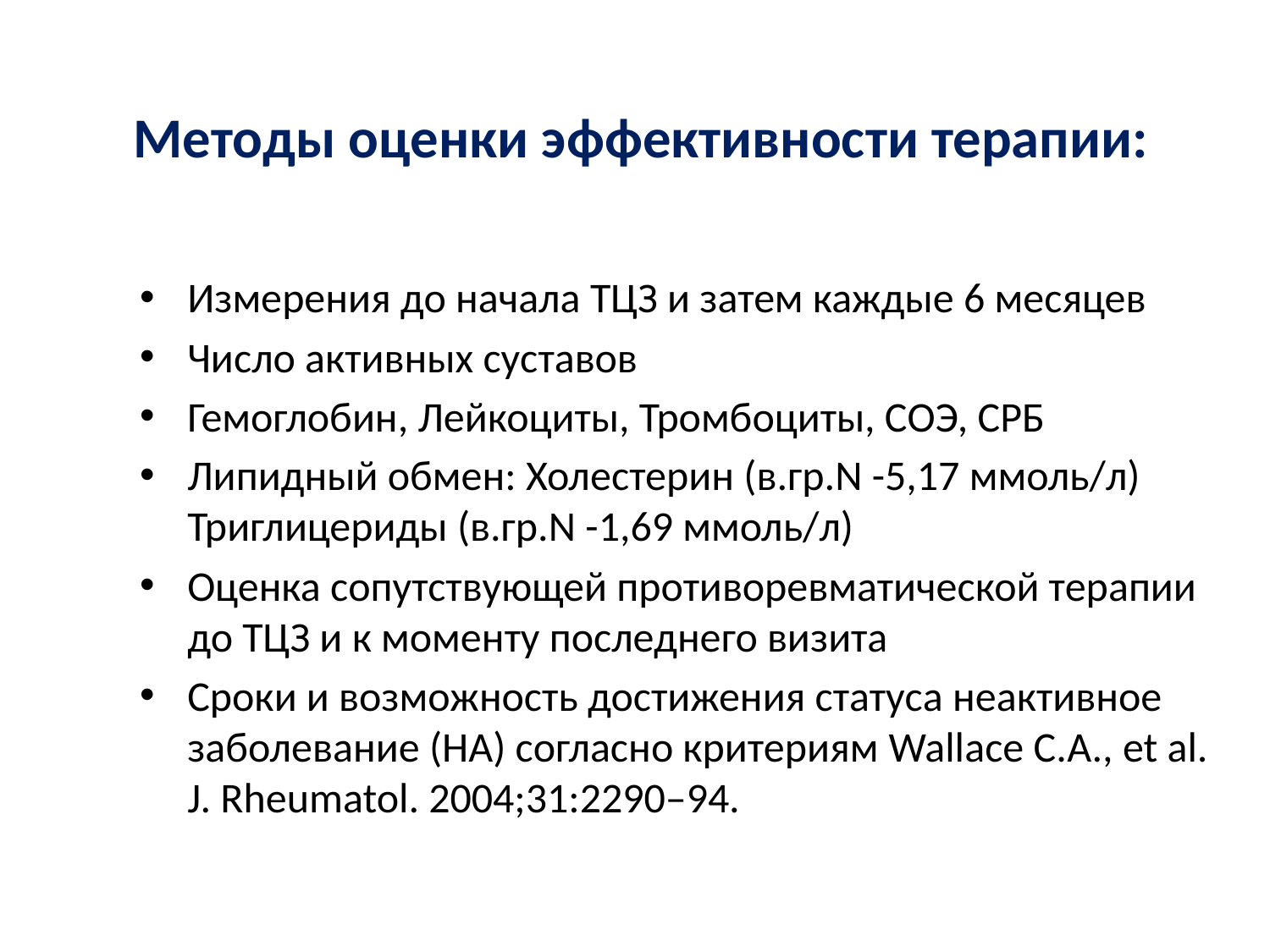

# Методы оценки эффективности терапии:
Измерения до начала ТЦЗ и затем каждые 6 месяцев
Число активных суставов
Гемоглобин, Лейкоциты, Тромбоциты, СОЭ, СРБ
Липидный обмен: Холестерин (в.гр.N -5,17 ммоль/л) Триглицериды (в.гр.N -1,69 ммоль/л)
Оценка сопутствующей противоревматической терапии до ТЦЗ и к моменту последнего визита
Сроки и возможность достижения статуса неактивное заболевание (НА) согласно критериям Wallace C.A., et al. J. Rheumatol. 2004;31:2290–94.